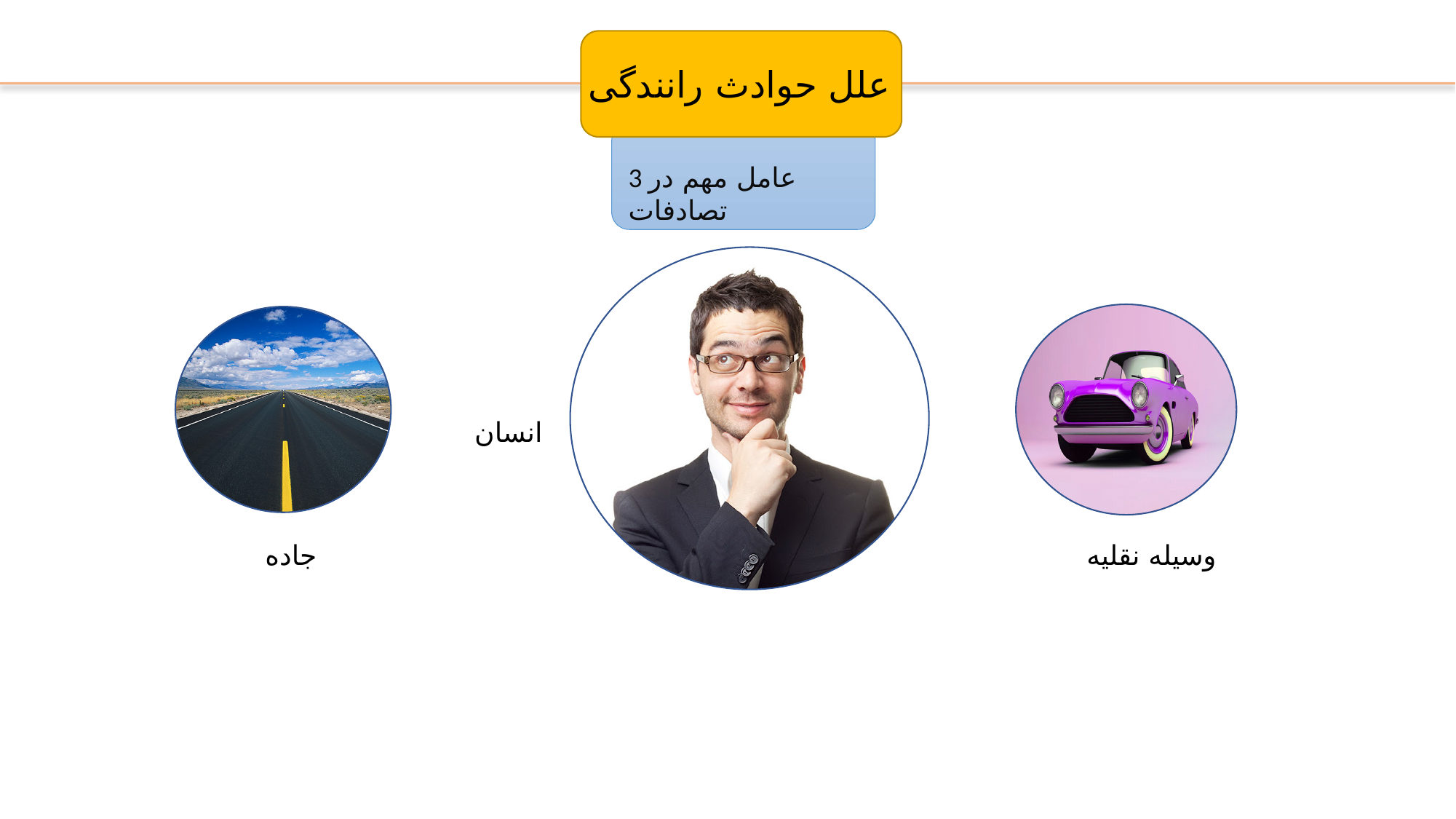

علل حوادث رانندگی

3 عامل مهم در تصادفات

انسان
جاده
وسیله نقلیه